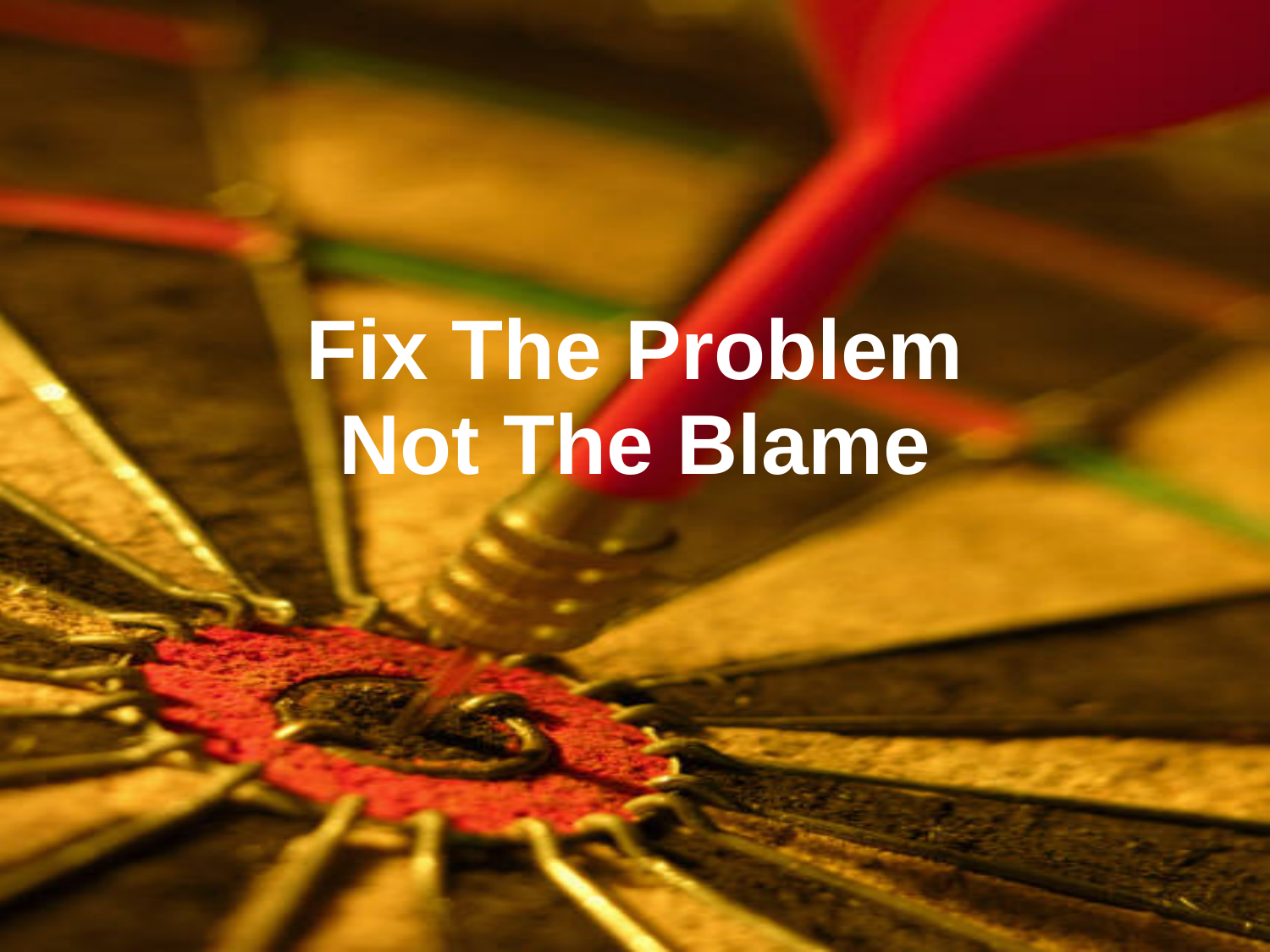

# Fix The Problem Not The Blame